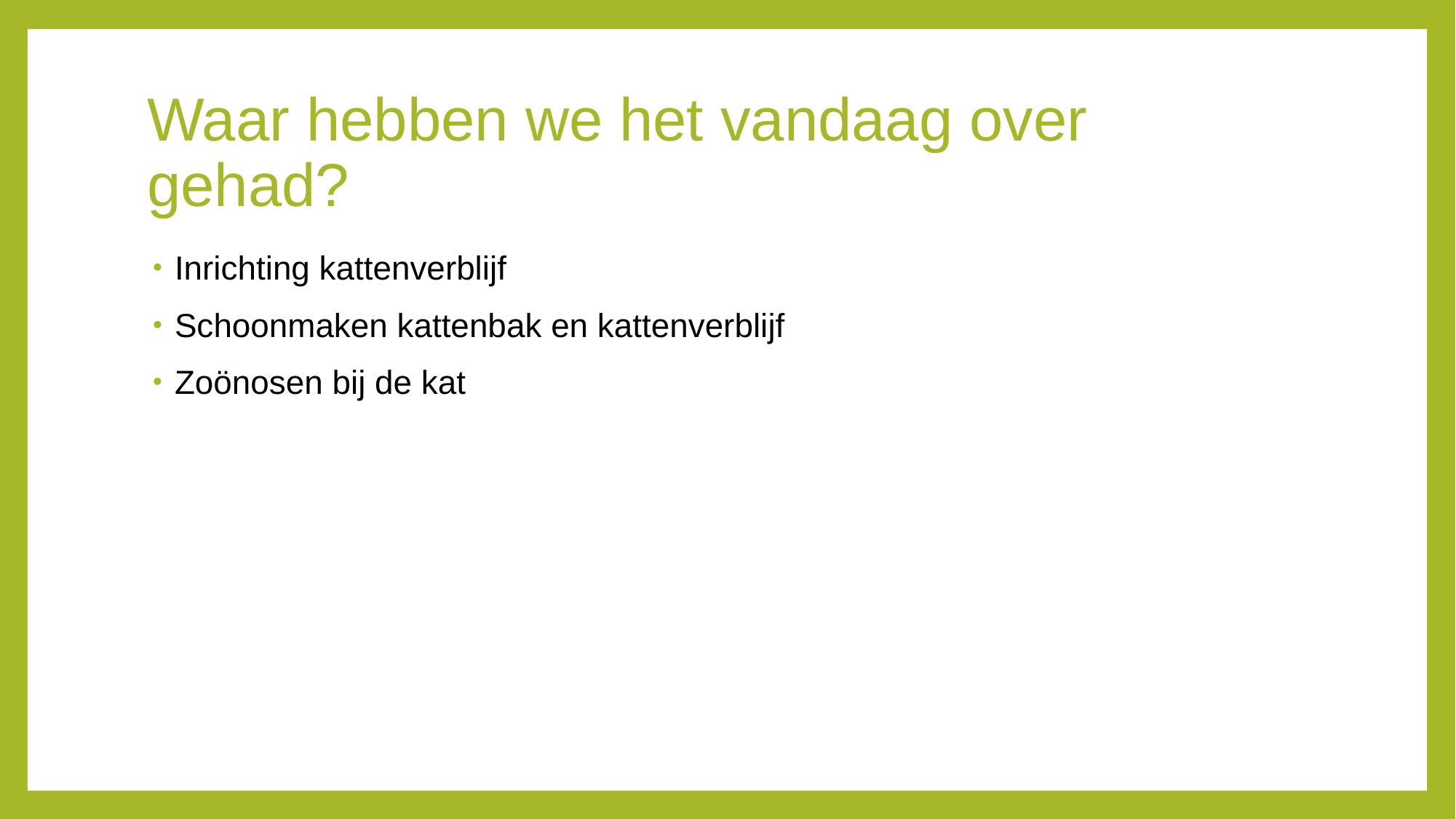

# Waar hebben we het vandaag over gehad?
Inrichting kattenverblijf
Schoonmaken kattenbak en kattenverblijf
Zoönosen bij de kat